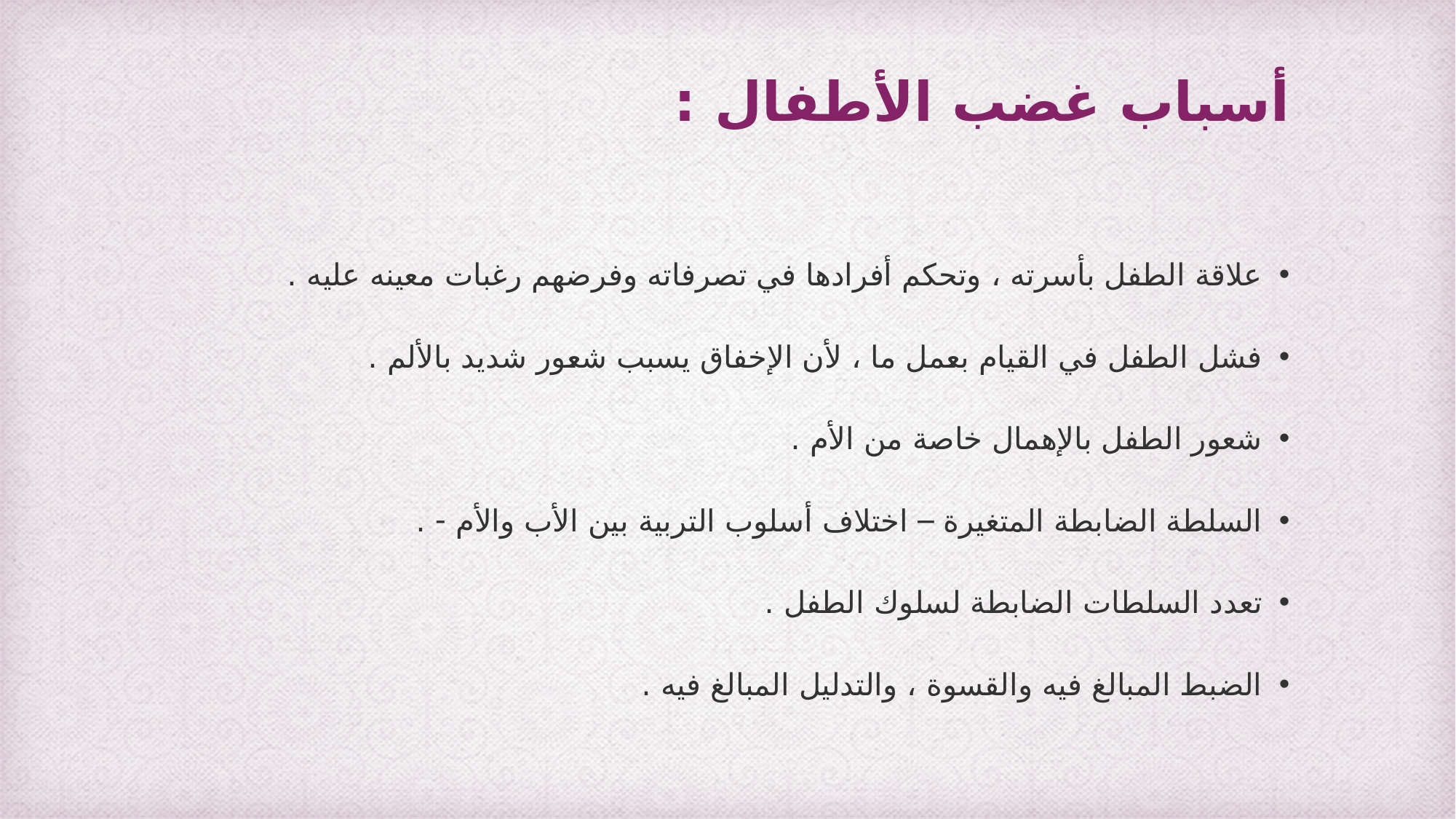

# أسباب غضب الأطفال :
علاقة الطفل بأسرته ، وتحكم أفرادها في تصرفاته وفرضهم رغبات معينه عليه .
فشل الطفل في القيام بعمل ما ، لأن الإخفاق يسبب شعور شديد بالألم .
شعور الطفل بالإهمال خاصة من الأم .
السلطة الضابطة المتغيرة – اختلاف أسلوب التربية بين الأب والأم - .
تعدد السلطات الضابطة لسلوك الطفل .
الضبط المبالغ فيه والقسوة ، والتدليل المبالغ فيه .